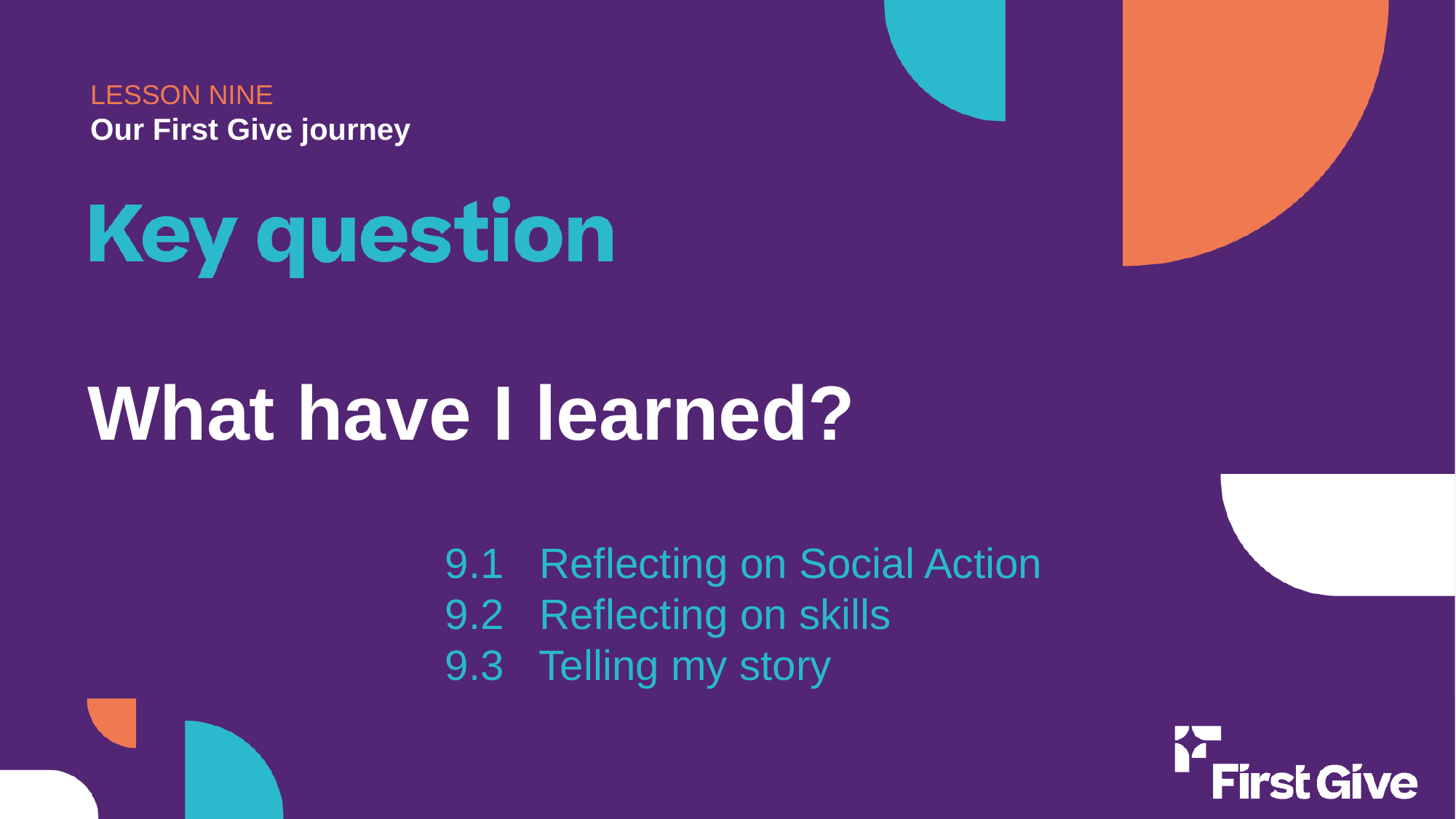

9.1   Reflecting on Social Action
9.2   Reflecting on skills
9.3   Telling my story